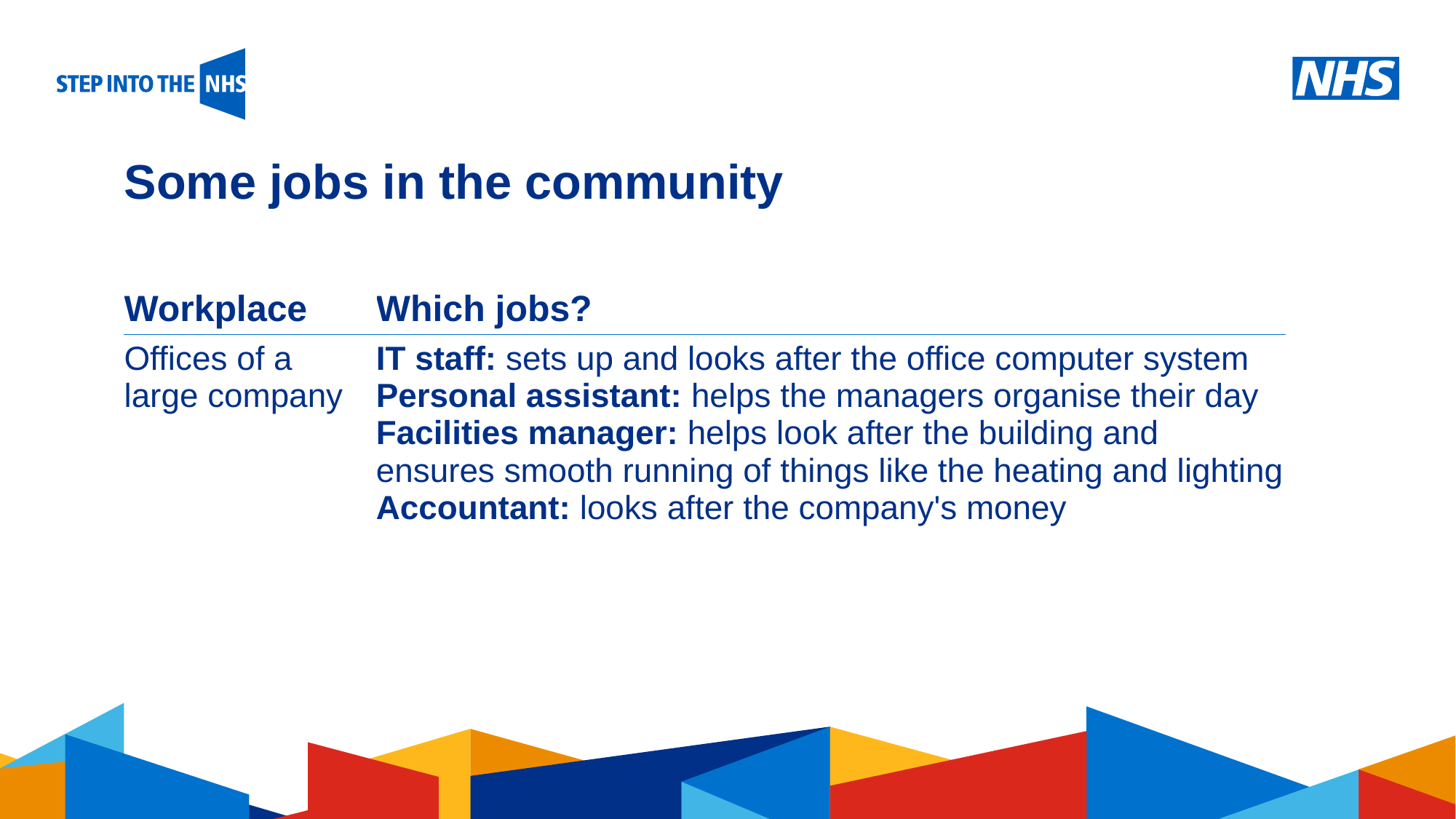

# Some jobs in the community
| Workplace | Which jobs? |
| --- | --- |
| Offices of a large company | IT staff: sets up and looks after the office computer system Personal assistant: helps the managers organise their day Facilities manager: helps look after the building and ensures smooth running of things like the heating and lighting Accountant: looks after the company's money |